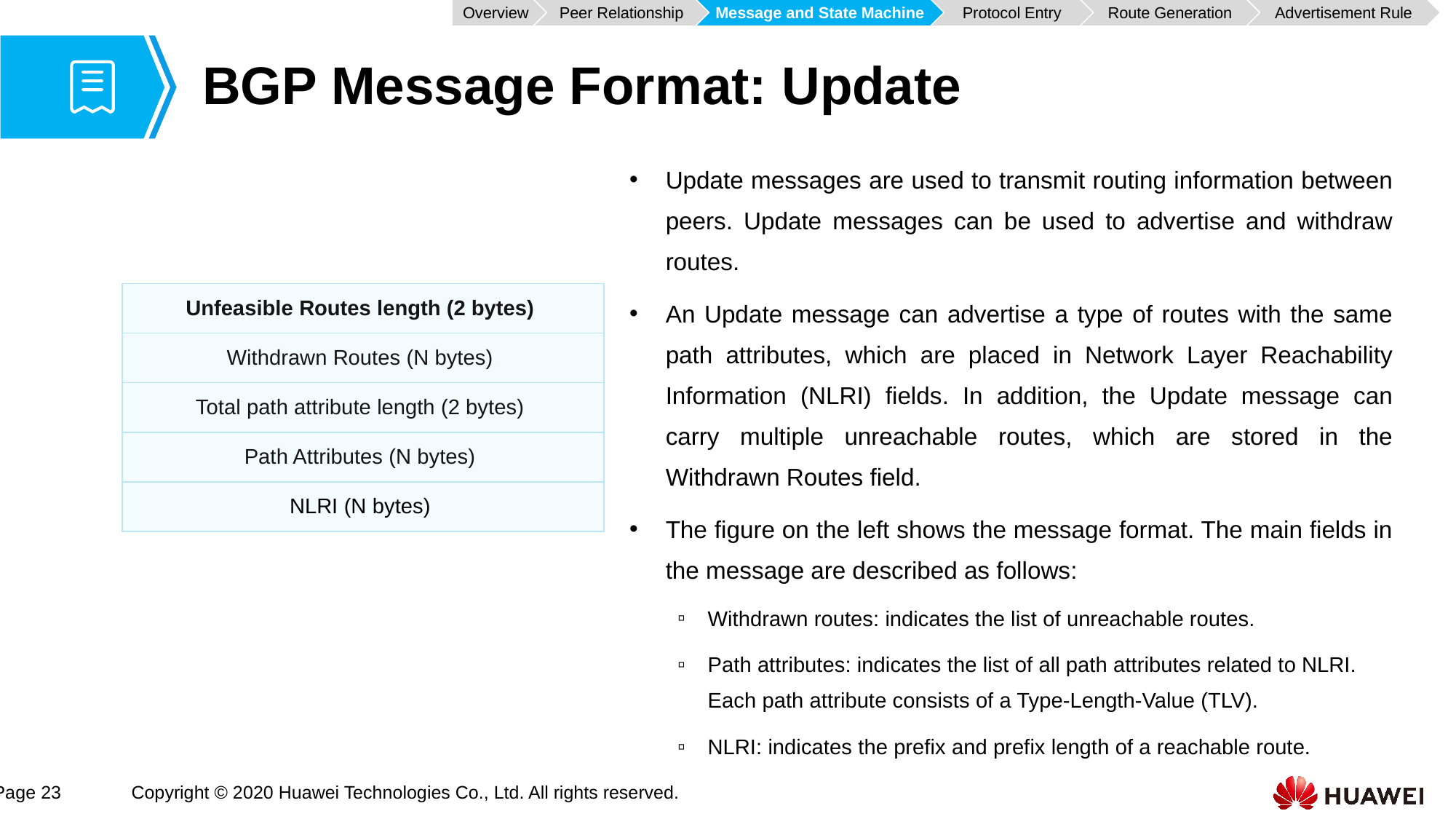

Overview
Peer Relationship
Message and State Machine
Protocol Entry
Route Generation
Advertisement Rule
# BGP Message Format: Update
Update messages are used to transmit routing information between peers. Update messages can be used to advertise and withdraw routes.
An Update message can advertise a type of routes with the same path attributes, which are placed in Network Layer Reachability Information (NLRI) fields. In addition, the Update message can carry multiple unreachable routes, which are stored in the Withdrawn Routes field.
The figure on the left shows the message format. The main fields in the message are described as follows:
Withdrawn routes: indicates the list of unreachable routes.
Path attributes: indicates the list of all path attributes related to NLRI. Each path attribute consists of a Type-Length-Value (TLV).
NLRI: indicates the prefix and prefix length of a reachable route.

| Unfeasible Routes length (2 bytes) |
| --- |
| Withdrawn Routes (N bytes) |
| Total path attribute length (2 bytes) |
| Path Attributes (N bytes) |
| NLRI (N bytes) |
1 byte